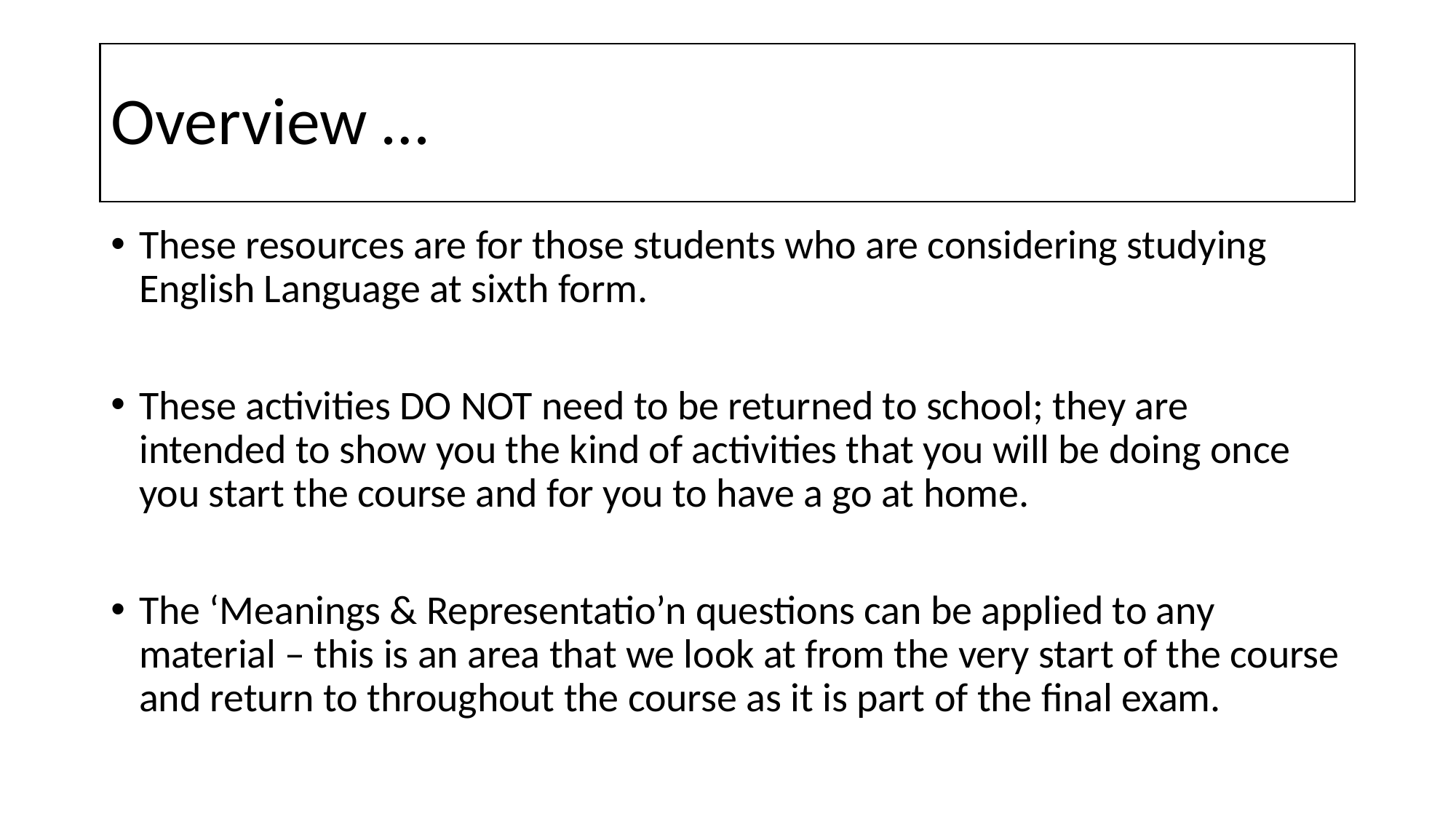

# Overview …
These resources are for those students who are considering studying English Language at sixth form.

These activities DO NOT need to be returned to school; they are intended to show you the kind of activities that you will be doing once you start the course and for you to have a go at home.

The ‘Meanings & Representatio’n questions can be applied to any material – this is an area that we look at from the very start of the course and return to throughout the course as it is part of the final exam.